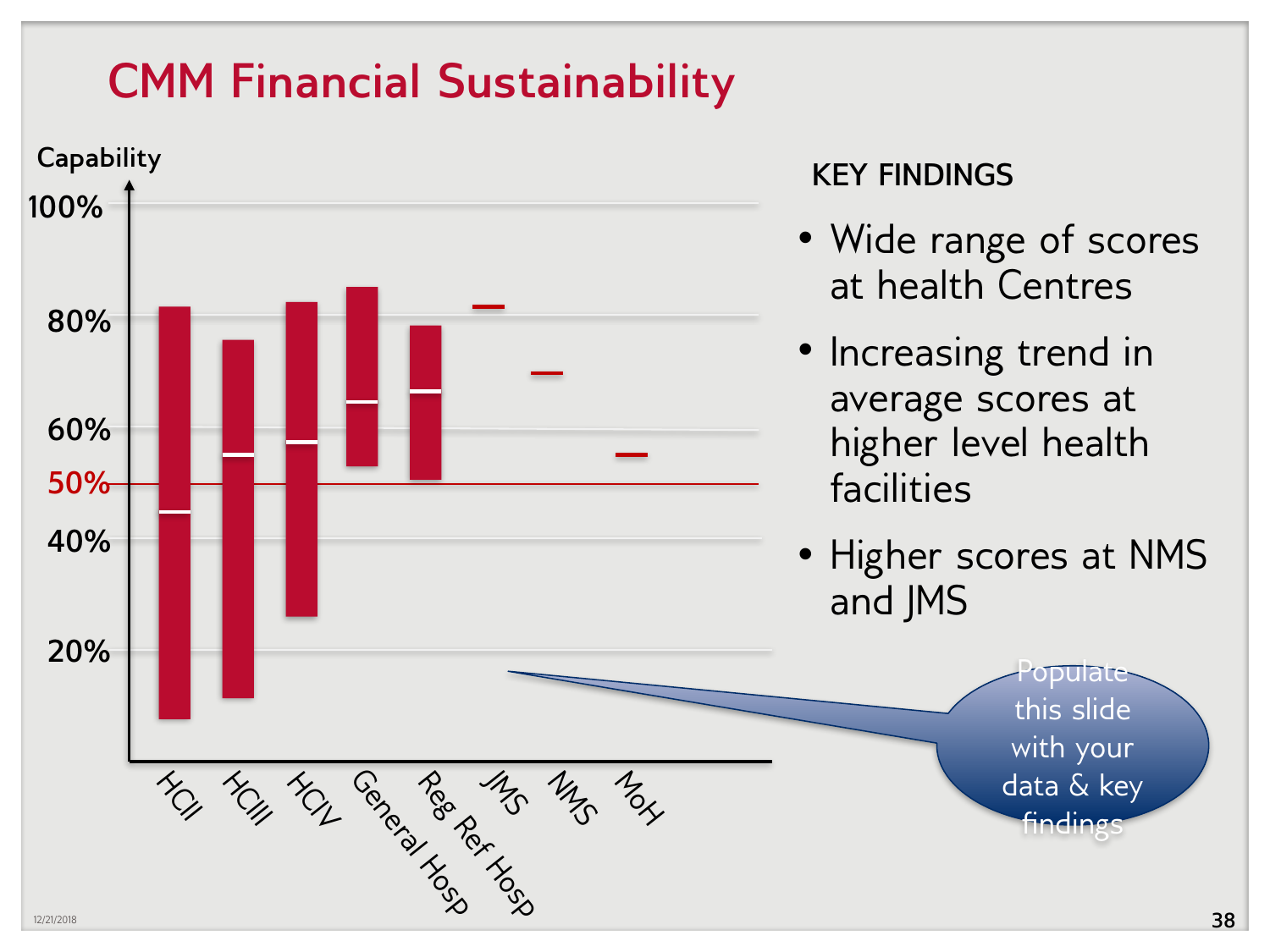

# CMM Financial Sustainability
Capability
KEY FINDINGS
100%
Wide range of scores at health Centres
Increasing trend in  average scores at higher level health facilities
Higher scores at NMS and JMS

80%

60%
50%
40%
20%
Populate this slide with your data & key findings
HCII
HCIV
HCIII
JMS
NMS
MoH
General Hosp
Reg Ref Hosp
12/21/2018
38